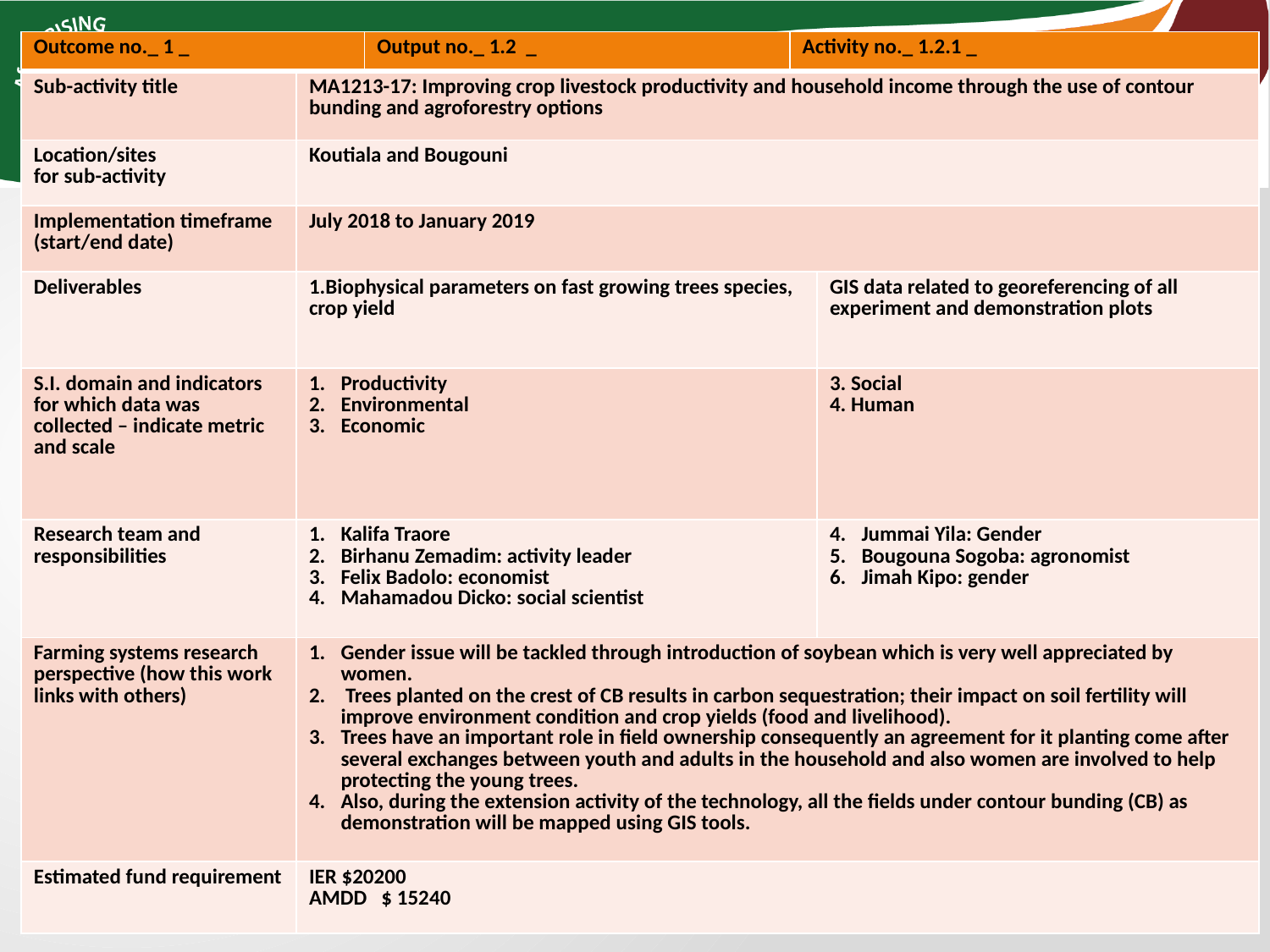

| Outcome no.\_ 1 \_ |  | Output no.\_ 1.2 \_ | Activity no.\_ 1.2.1 \_ |  |
| --- | --- | --- | --- | --- |
| Sub-activity title | MA1213-17: Improving crop livestock productivity and household income through the use of contour bunding and agroforestry options |  |  |  |
| Location/sites for sub-activity | Koutiala and Bougouni |  |  |  |
| Implementation timeframe (start/end date) | July 2018 to January 2019 |  |  |  |
| Deliverables | Biophysical parameters on fast growing trees species, crop yield |  |  | GIS data related to georeferencing of all experiment and demonstration plots |
| S.I. domain and indicators for which data was collected – indicate metric and scale | Productivity Environmental Economic |  |  | 3. Social 4. Human |
| Research team and responsibilities | Kalifa Traore Birhanu Zemadim: activity leader Felix Badolo: economist Mahamadou Dicko: social scientist |  |  | Jummai Yila: Gender Bougouna Sogoba: agronomist Jimah Kipo: gender |
| Farming systems research perspective (how this work links with others) | Gender issue will be tackled through introduction of soybean which is very well appreciated by women. Trees planted on the crest of CB results in carbon sequestration; their impact on soil fertility will improve environment condition and crop yields (food and livelihood). Trees have an important role in field ownership consequently an agreement for it planting come after several exchanges between youth and adults in the household and also women are involved to help protecting the young trees. Also, during the extension activity of the technology, all the fields under contour bunding (CB) as demonstration will be mapped using GIS tools. |  |  |  |
| Estimated fund requirement | IER $20200 AMDD $ 15240 |  |  |  |